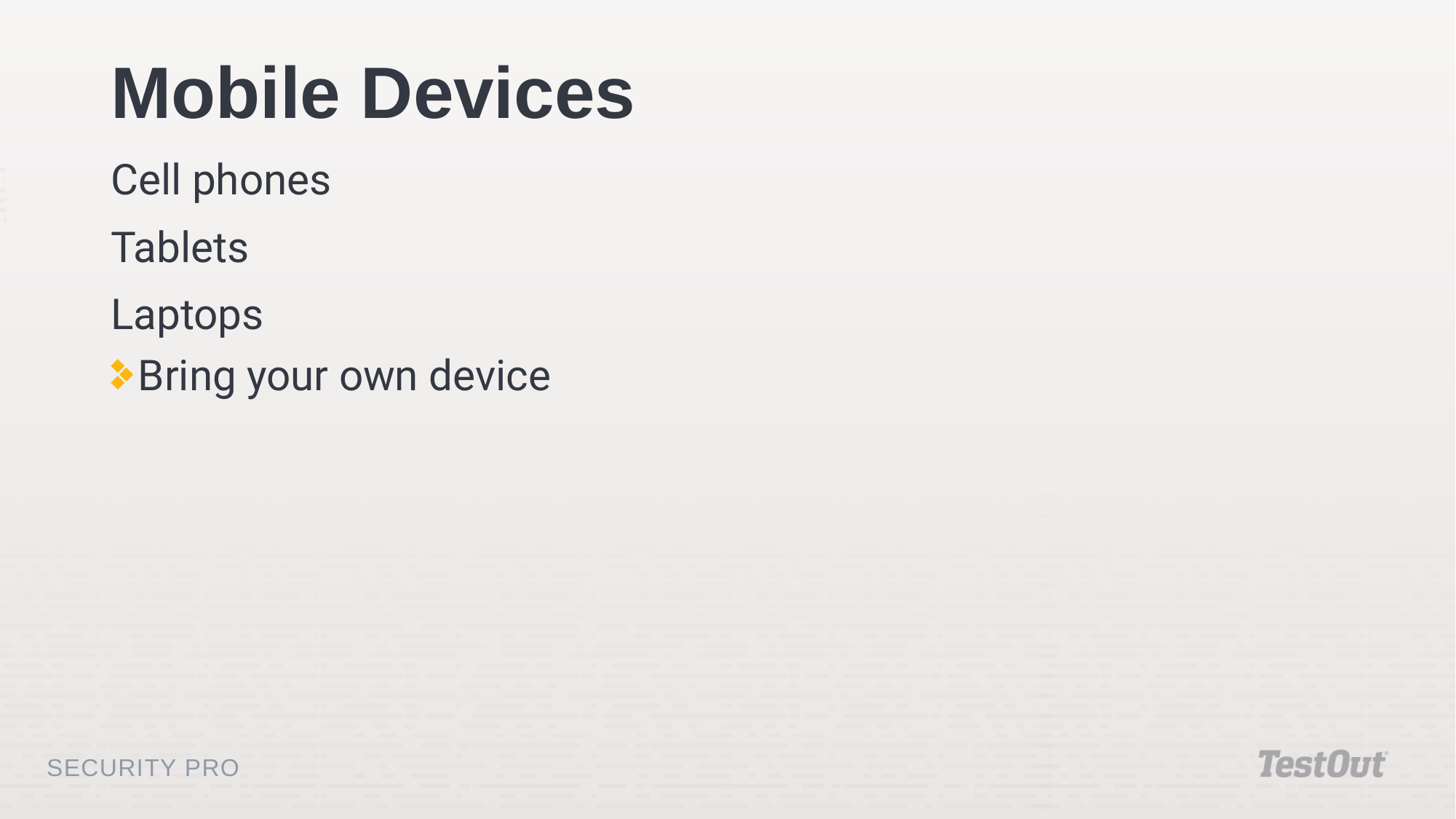

# Mobile Devices
Cell phones
Tablets
Laptops
Bring your own device
Security Pro